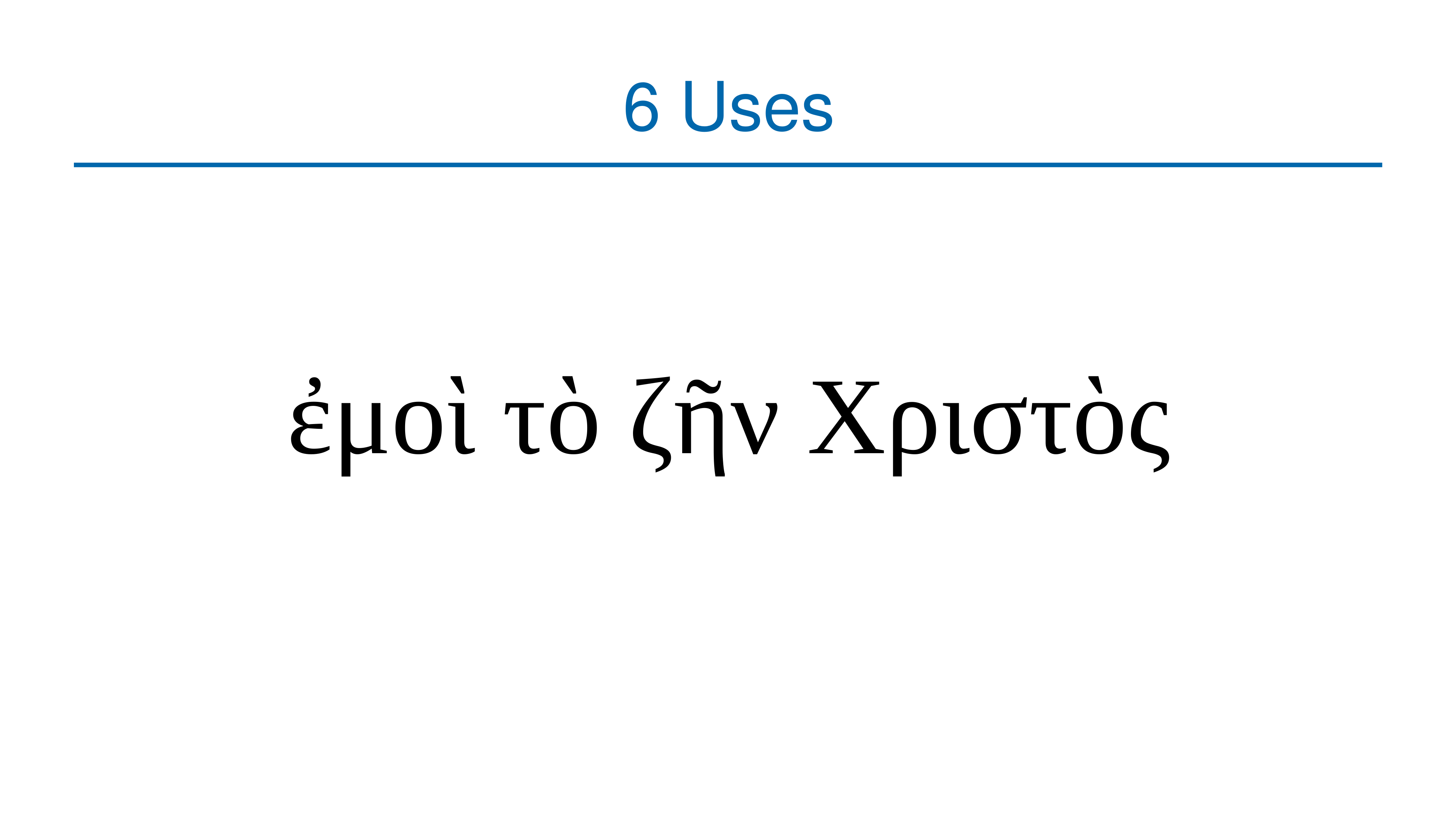

# 6 Uses
ἐμοὶ τὸ ζῆν Χριστὸς